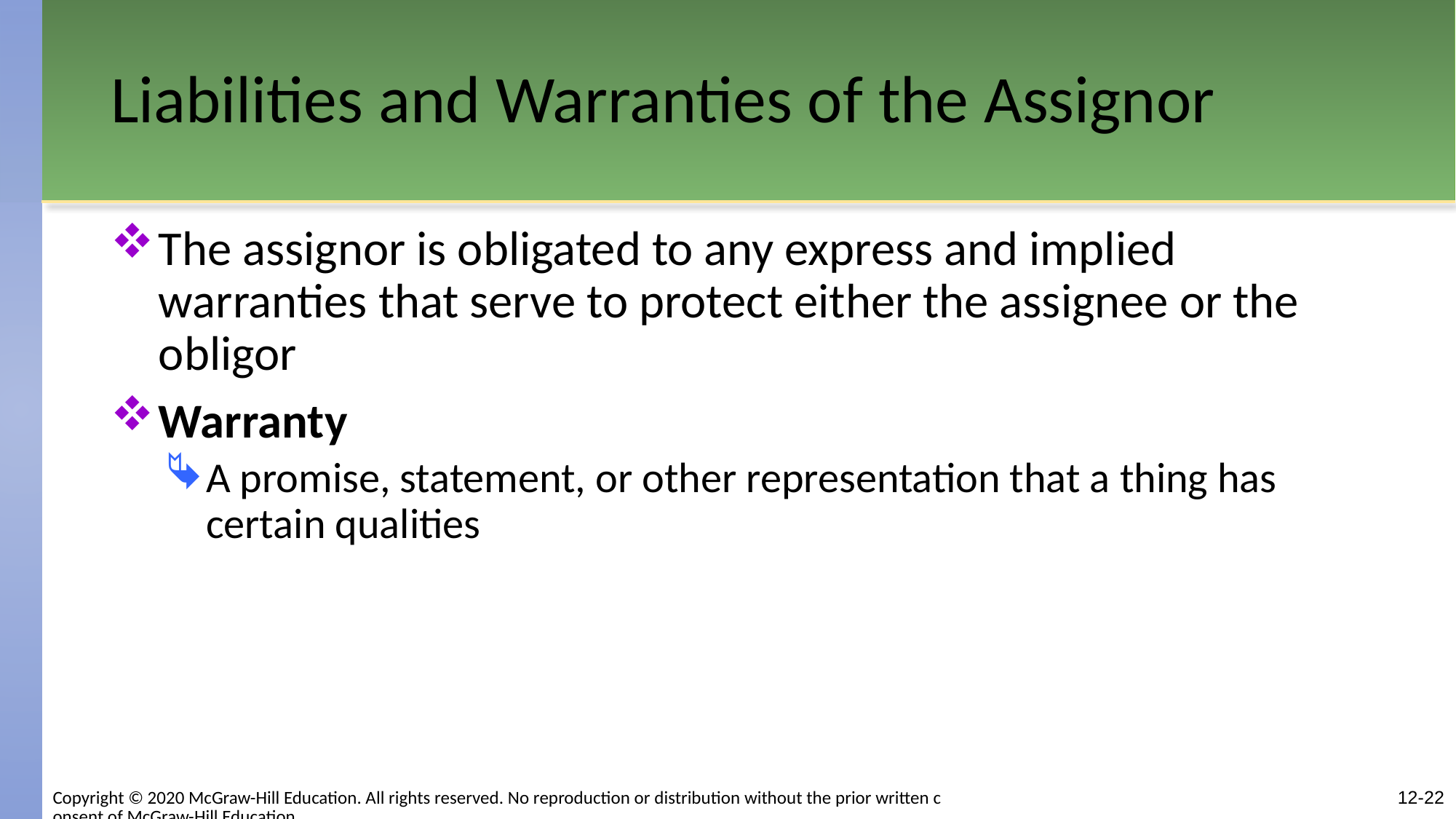

# Liabilities and Warranties of the Assignor
The assignor is obligated to any express and implied warranties that serve to protect either the assignee or the obligor
Warranty
A promise, statement, or other representation that a thing has certain qualities
Copyright © 2020 McGraw-Hill Education. All rights reserved. No reproduction or distribution without the prior written consent of McGraw-Hill Education.
12-22